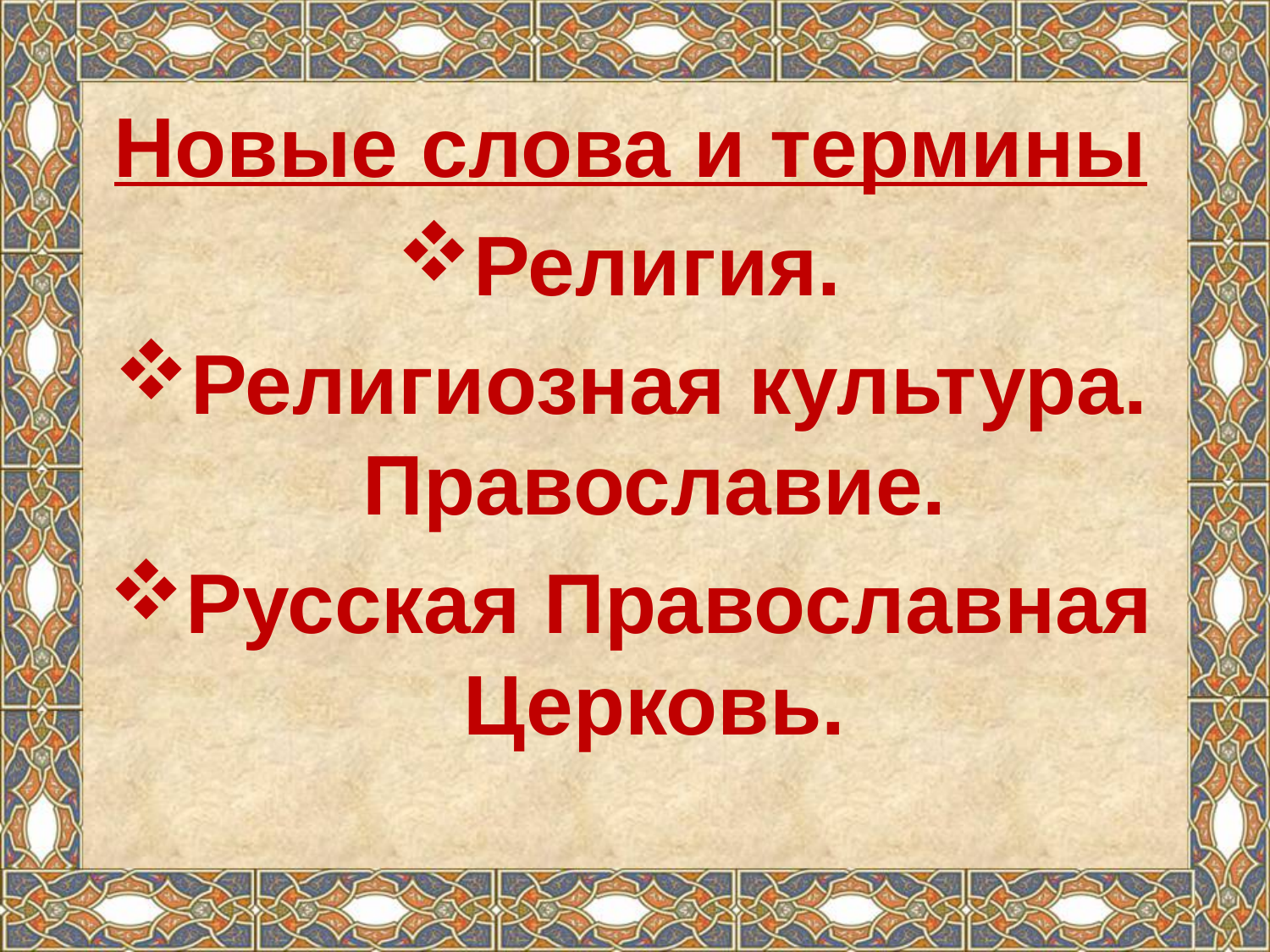

Новые слова и термины
Религия.
Религиозная культура. Православие.
Русская Православная Церковь.